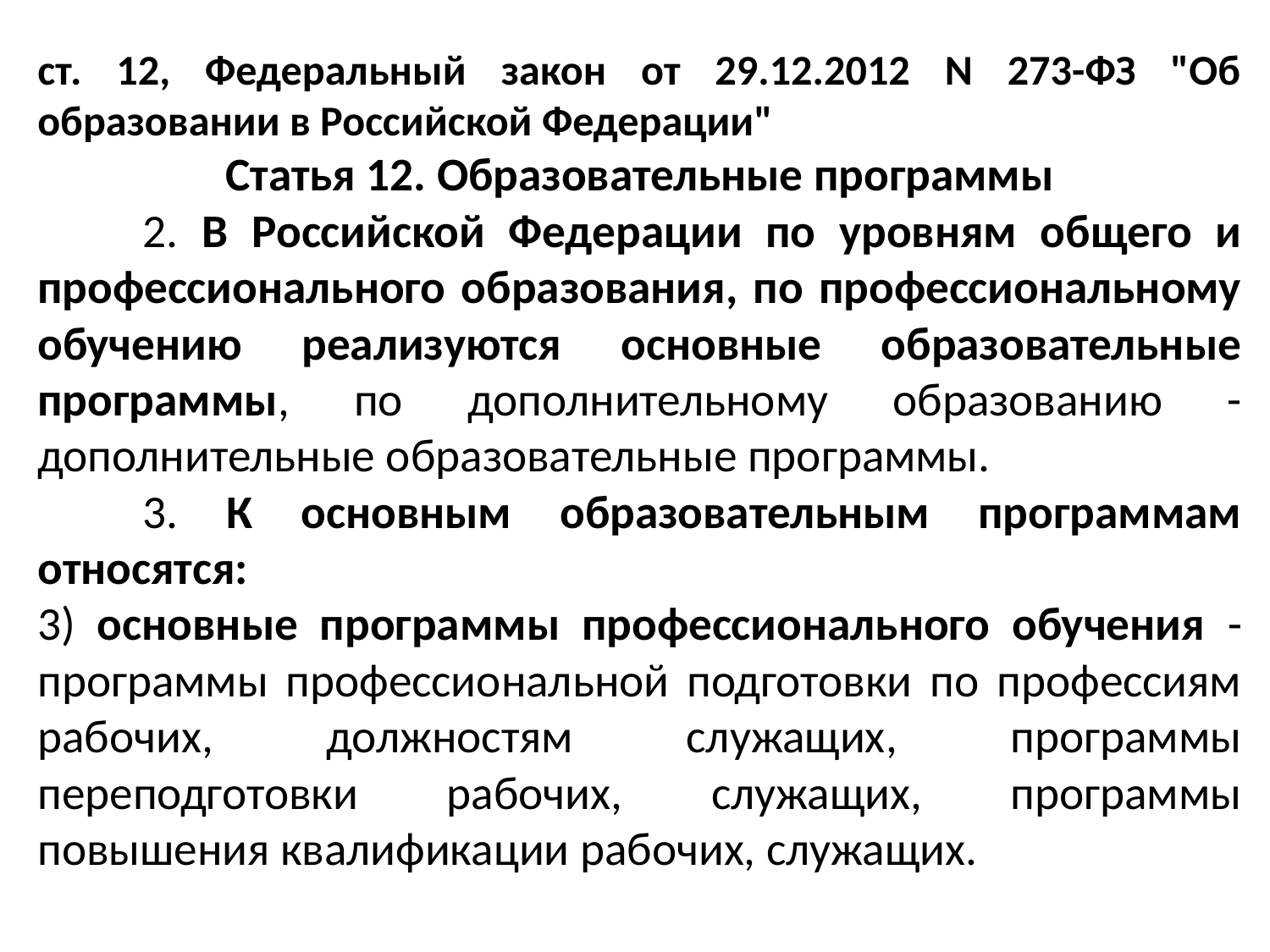

ст. 12, Федеральный закон от 29.12.2012 N 273-ФЗ "Об образовании в Российской Федерации"
Статья 12. Образовательные программы
	2. В Российской Федерации по уровням общего и профессионального образования, по профессиональному обучению реализуются основные образовательные программы, по дополнительному образованию - дополнительные образовательные программы.
	3. К основным образовательным программам относятся:
3) основные программы профессионального обучения - программы профессиональной подготовки по профессиям рабочих, должностям служащих, программы переподготовки рабочих, служащих, программы повышения квалификации рабочих, служащих.